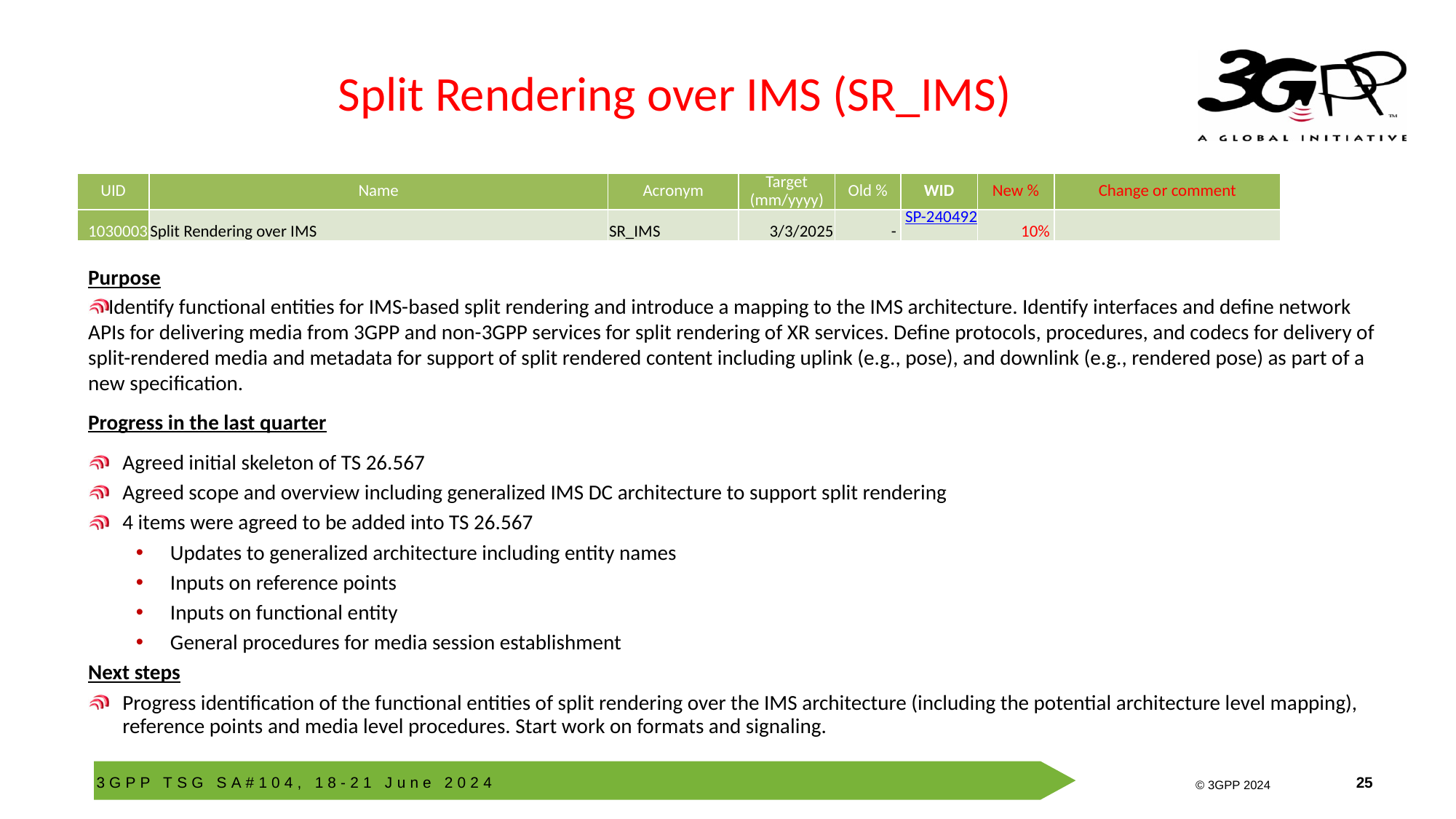

# Split Rendering over IMS (SR_IMS)
| UID | Name | Acronym | Target (mm/yyyy) | Old % | WID | New % | Change or comment |
| --- | --- | --- | --- | --- | --- | --- | --- |
| 1030003 | Split Rendering over IMS | SR\_IMS | 3/3/2025 | - | SP-240492 | 10% |  |
Purpose
Identify functional entities for IMS-based split rendering and introduce a mapping to the IMS architecture. Identify interfaces and define network APIs for delivering media from 3GPP and non-3GPP services for split rendering of XR services. Define protocols, procedures, and codecs for delivery of split-rendered media and metadata for support of split rendered content including uplink (e.g., pose), and downlink (e.g., rendered pose) as part of a new specification.
Progress in the last quarter
Agreed initial skeleton of TS 26.567
Agreed scope and overview including generalized IMS DC architecture to support split rendering
4 items were agreed to be added into TS 26.567
Updates to generalized architecture including entity names
Inputs on reference points
Inputs on functional entity
General procedures for media session establishment
Next steps
Progress identification of the functional entities of split rendering over the IMS architecture (including the potential architecture level mapping), reference points and media level procedures. Start work on formats and signaling.